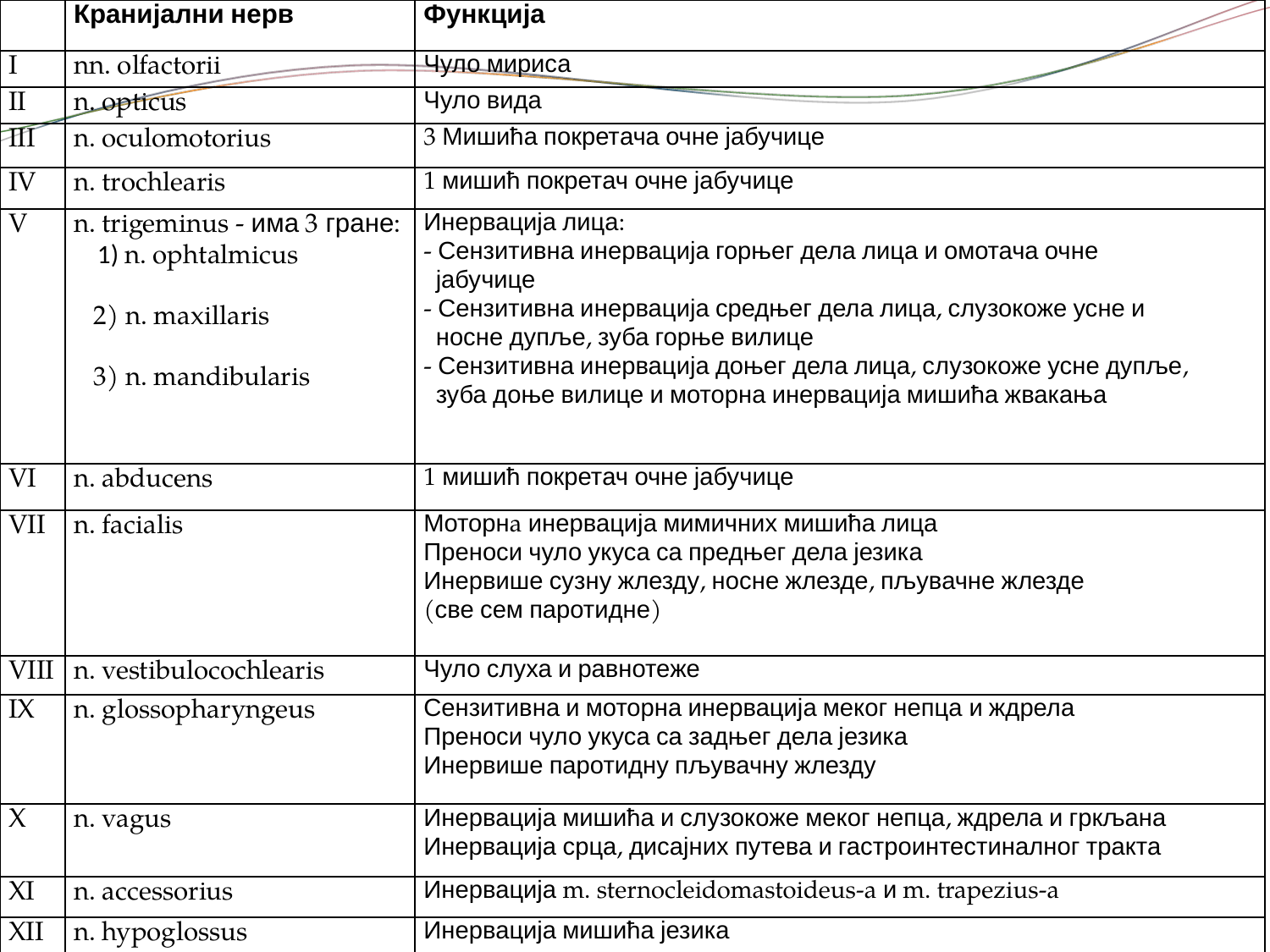

|  | Кранијални нерв | Функција |
| --- | --- | --- |
| I | nn. olfactorii | Чуло мириса |
| II | n. opticus | Чуло вида |
| III | n. oculomotorius | 3 Мишића покретача очне јабучице |
| IV | n. trochlearis | 1 мишић покретач очне јабучице |
| V | n. trigeminus - има 3 гране: 1) n. ophtalmicus 2) n. maxillaris 3) n. mandibularis | Инервација лица: - Сензитивна инервација горњег дела лица и омотача очне јабучице - Сензитивна инервација средњег дела лица, слузокоже усне и носне дупље, зуба горње вилице - Сензитивна инервација доњег дела лица, слузокоже усне дупље, зуба доње вилице и моторна инервација мишића жвакања |
| VI | n. abducens | 1 мишић покретач очне јабучице |
| VII | n. facialis | Моторнa инервација мимичних мишића лица Преноси чуло укуса са предњег дела језика Инервише сузну жлезду, носне жлезде, пљувачне жлезде (све сем паротидне) |
| VIII | n. vestibulocochlearis | Чуло слуха и равнотеже |
| IX | n. glossopharyngeus | Сензитивна и моторна инервација меког непца и ждрела Преноси чуло укуса са задњег дела језика Инервише паротидну пљувачну жлезду |
| X | n. vagus | Инервација мишића и слузокоже меког непца, ждрела и гркљана Инервација срца, дисајних путева и гастроинтестиналног тракта |
| XI | n. accessorius | Инервација m. sternocleidomastoideus-a и m. trapezius-a |
| XII | n. hypoglossus | Инервација мишића језика |